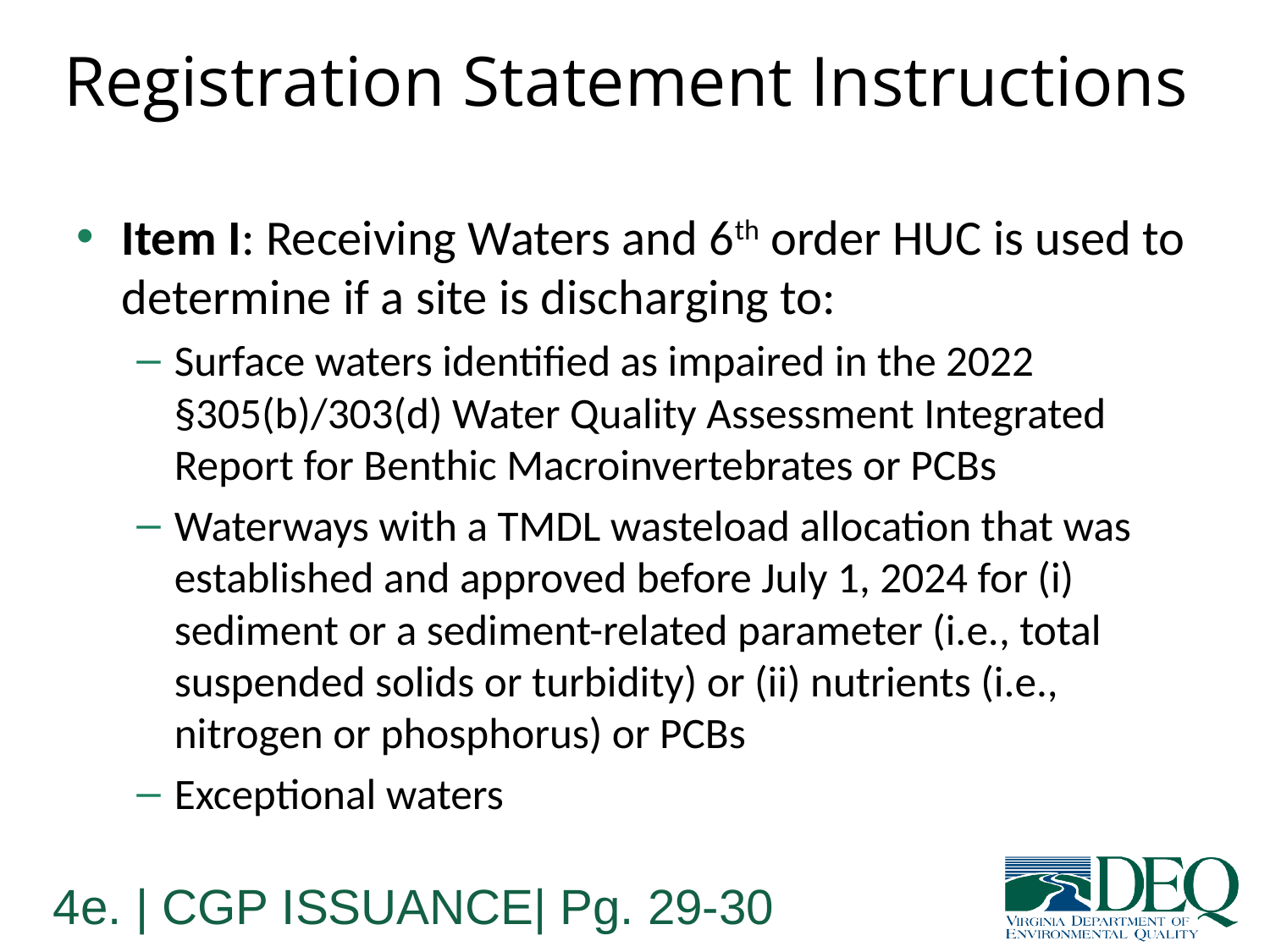

# Registration Statement Instructions
Item I: Receiving Waters and 6th order HUC is used to determine if a site is discharging to:
Surface waters identified as impaired in the 2022
§305(b)/303(d) Water Quality Assessment Integrated Report for Benthic Macroinvertebrates or PCBs
Waterways with a TMDL wasteload allocation that was established and approved before July 1, 2024 for (i) sediment or a sediment-related parameter (i.e., total suspended solids or turbidity) or (ii) nutrients (i.e., nitrogen or phosphorus) or PCBs
Exceptional waters
4e. | CGP ISSUANCE| Pg. 29-30